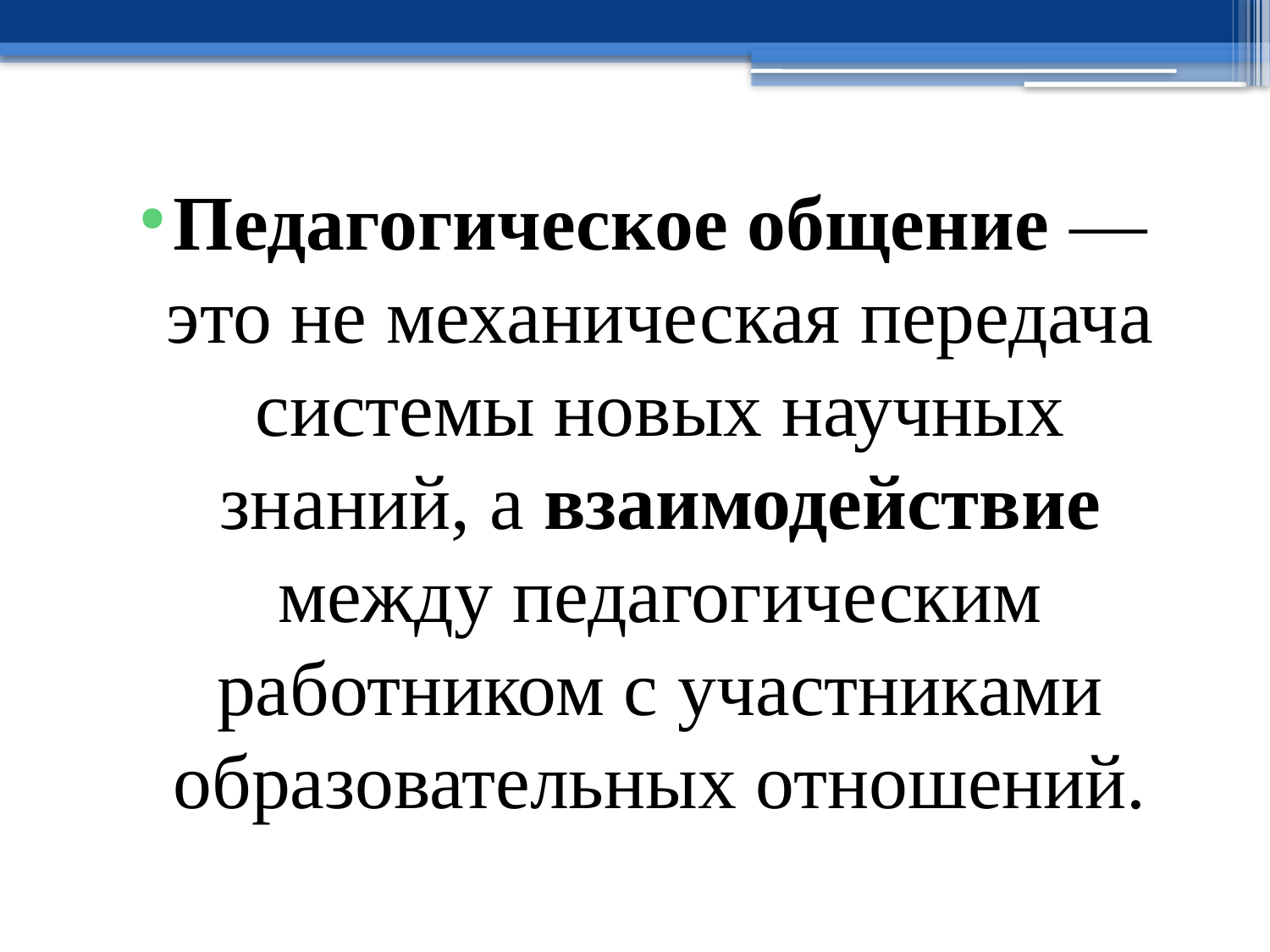

#
Педагогическое общение — это не механическая передача системы новых научных знаний, а взаимодействие между педагогическим работником с участниками образовательных отношений.